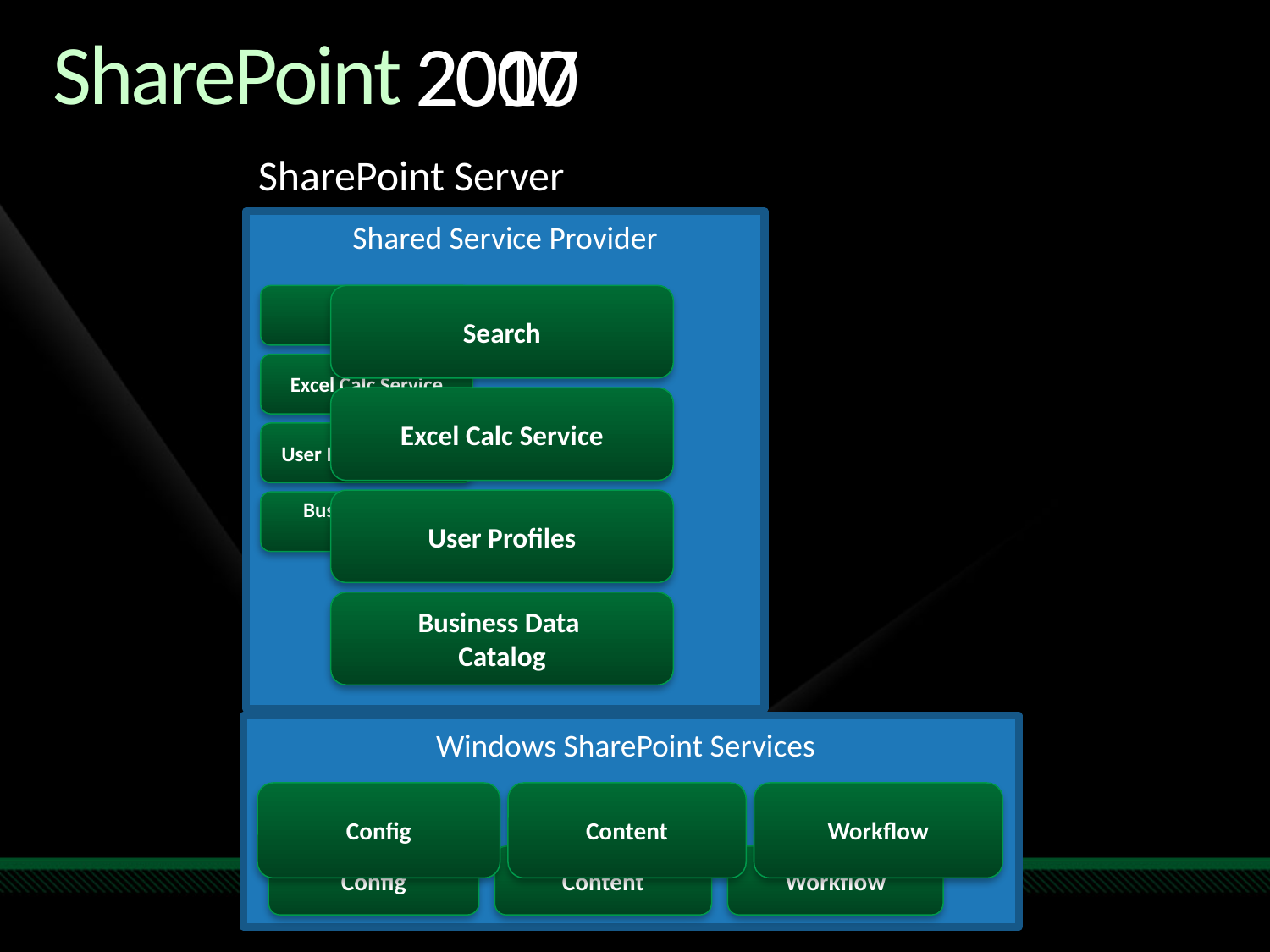

# SharePoint
                   2007
                   2010
SharePoint Server
Shared Service Provider
Search
Excel Calc Service
User Profiles
Business Data
Catalog
Search
Excel Calc Service
User Profile Service
Business Data
Catalog

Windows SharePoint Services
Config
Content
Workflow
Config
Content
Workflow